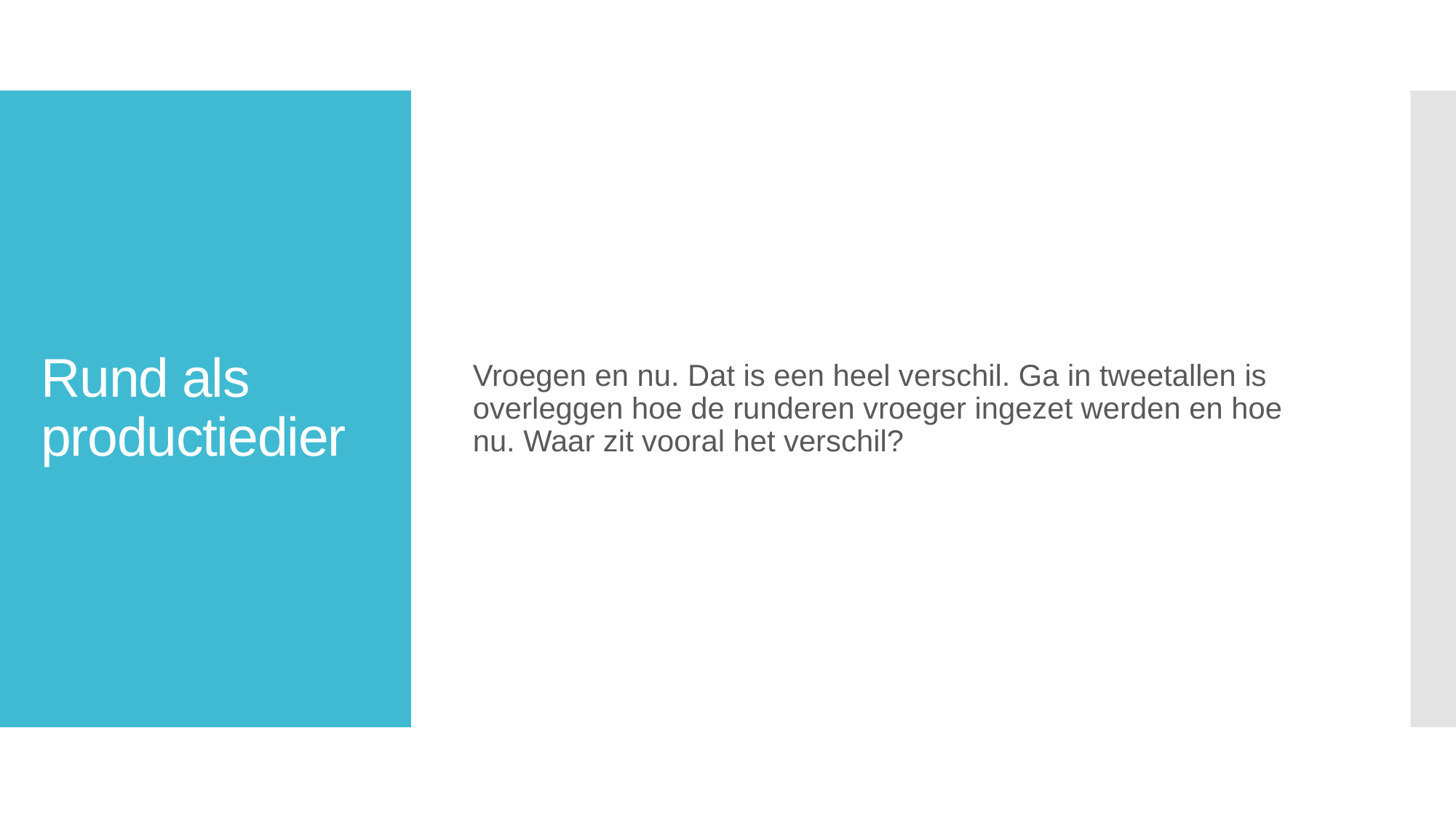

Vroegen en nu. Dat is een heel verschil. Ga in tweetallen is overleggen hoe de runderen vroeger ingezet werden en hoe nu. Waar zit vooral het verschil?
# Rund als productiedier